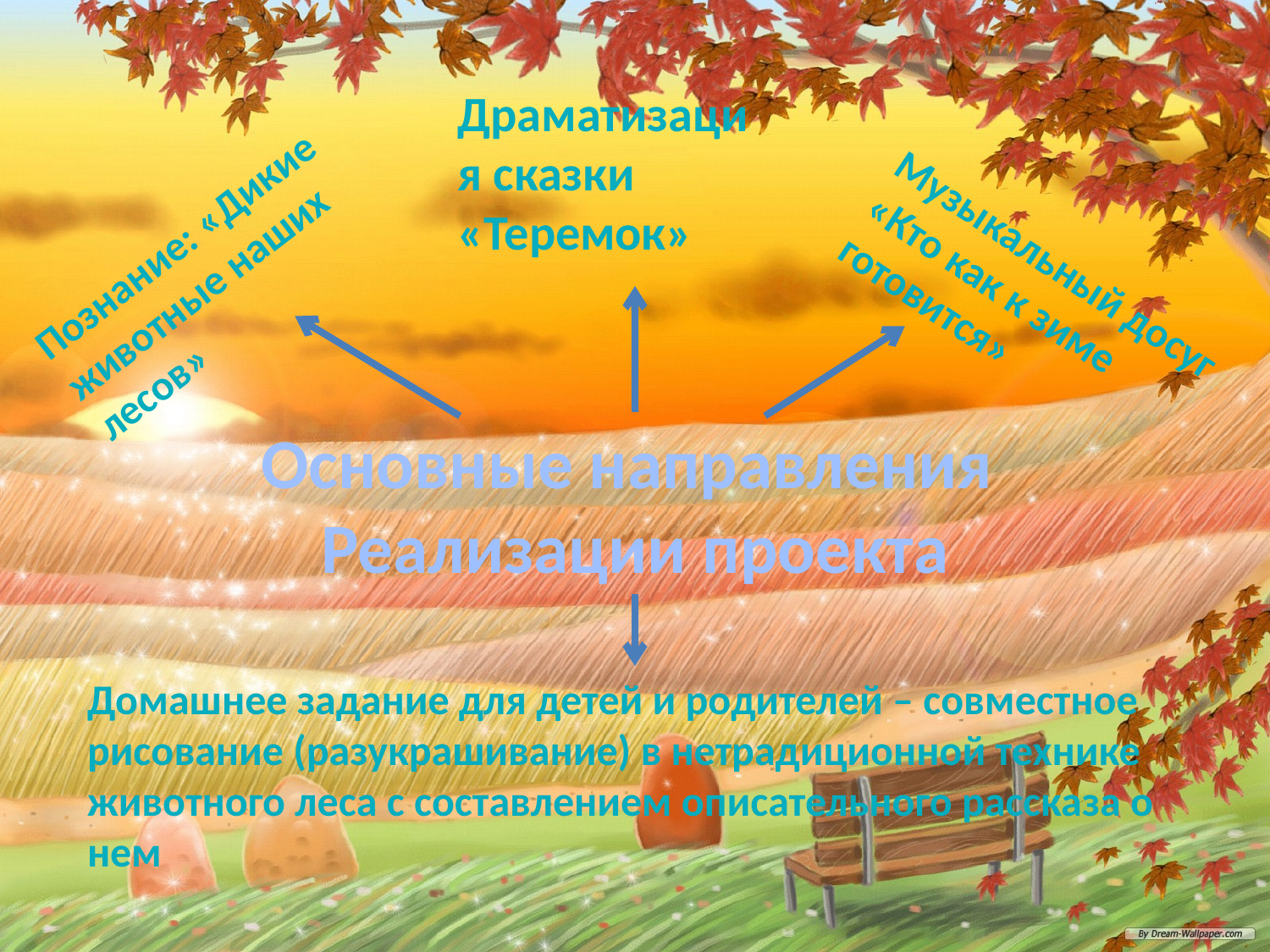

Драматизация сказки «Теремок»

Познание: «Дикие животные наших лесов»

Музыкальный досуг «Кто как к зиме готовится»

Основные направления
Реализации проекта
Домашнее задание для детей и родителей – совместное рисование (разукрашивание) в нетрадиционной технике животного леса с составлением описательного рассказа о нем